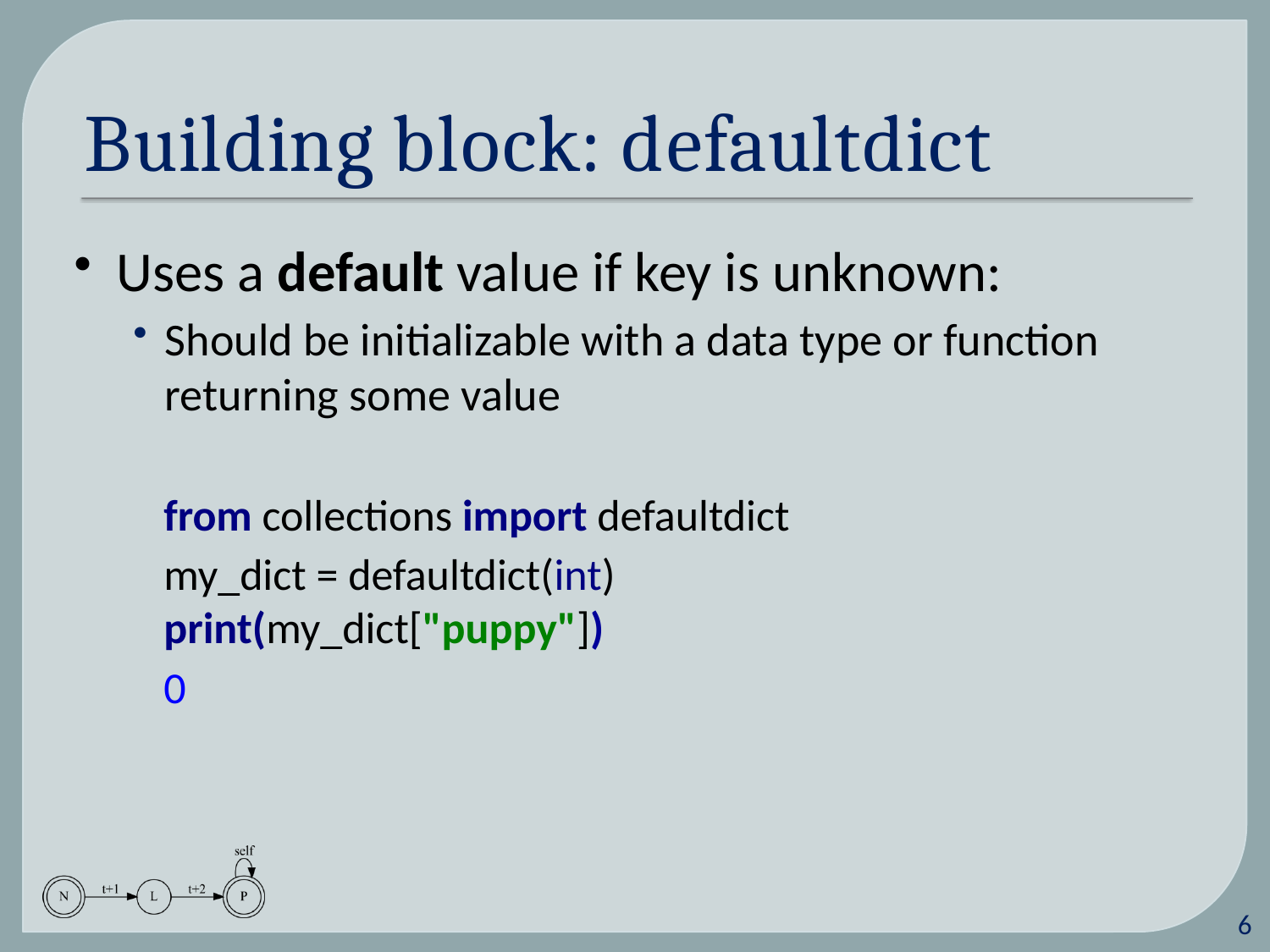

# Building block: defaultdict
Uses a default value if key is unknown:
Should be initializable with a data type or function returning some value

from collections import defaultdict
my_dict = defaultdict(int)
print(my_dict["puppy"])
0
6